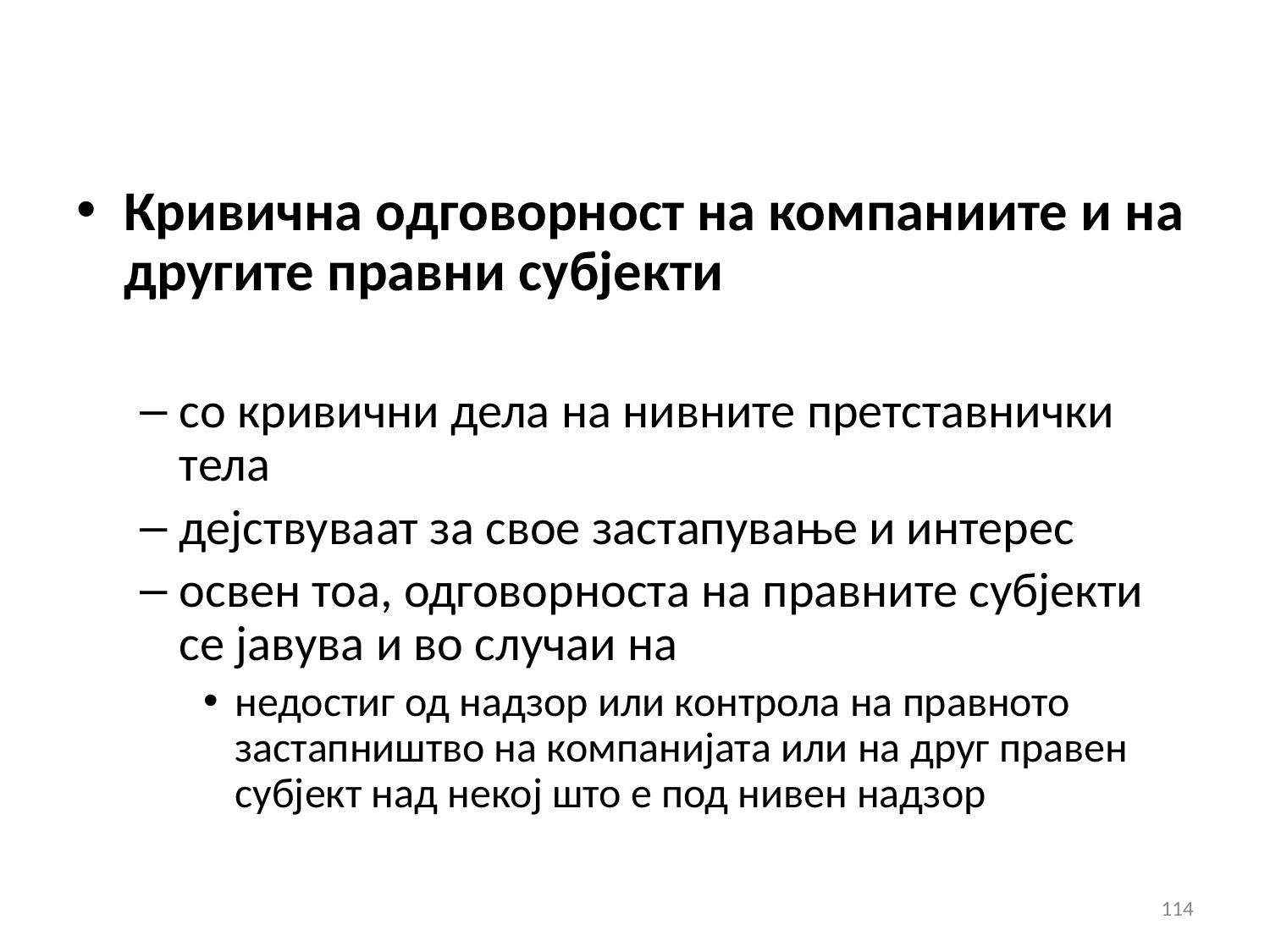

Кривична одговорност на компаниите и на другите правни субјекти

со кривични дела на нивните претставнички тела
дејствуваат за свое застапување и интерес
освен тоа, одговорноста на правните субјекти се јавува и во случаи на
недостиг од надзор или контрола на правното застапништво на компанијата или на друг правен субјект над некој што е под нивен надзор
114